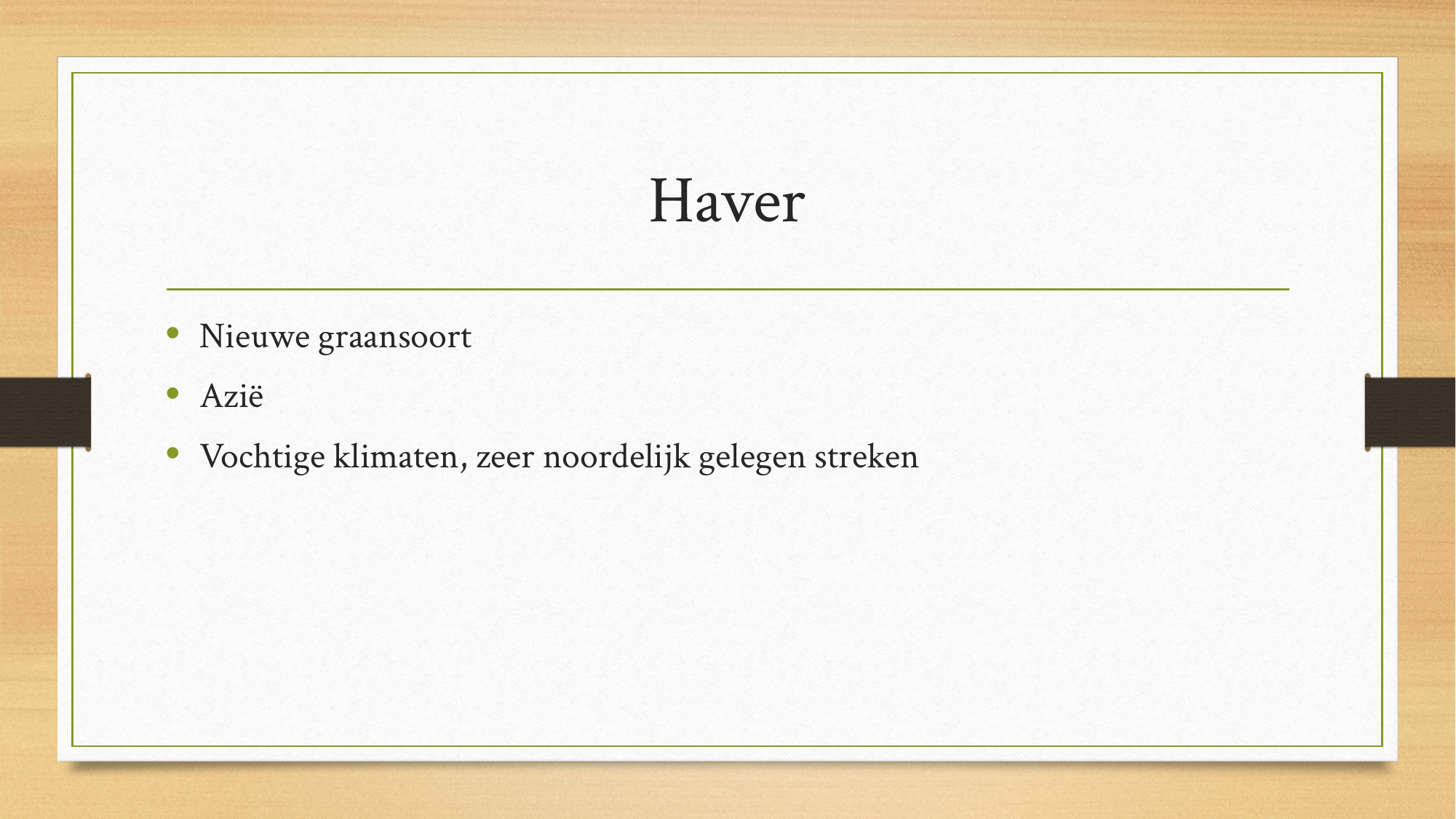

# Haver
Nieuwe graansoort
Azië
Vochtige klimaten, zeer noordelijk gelegen streken